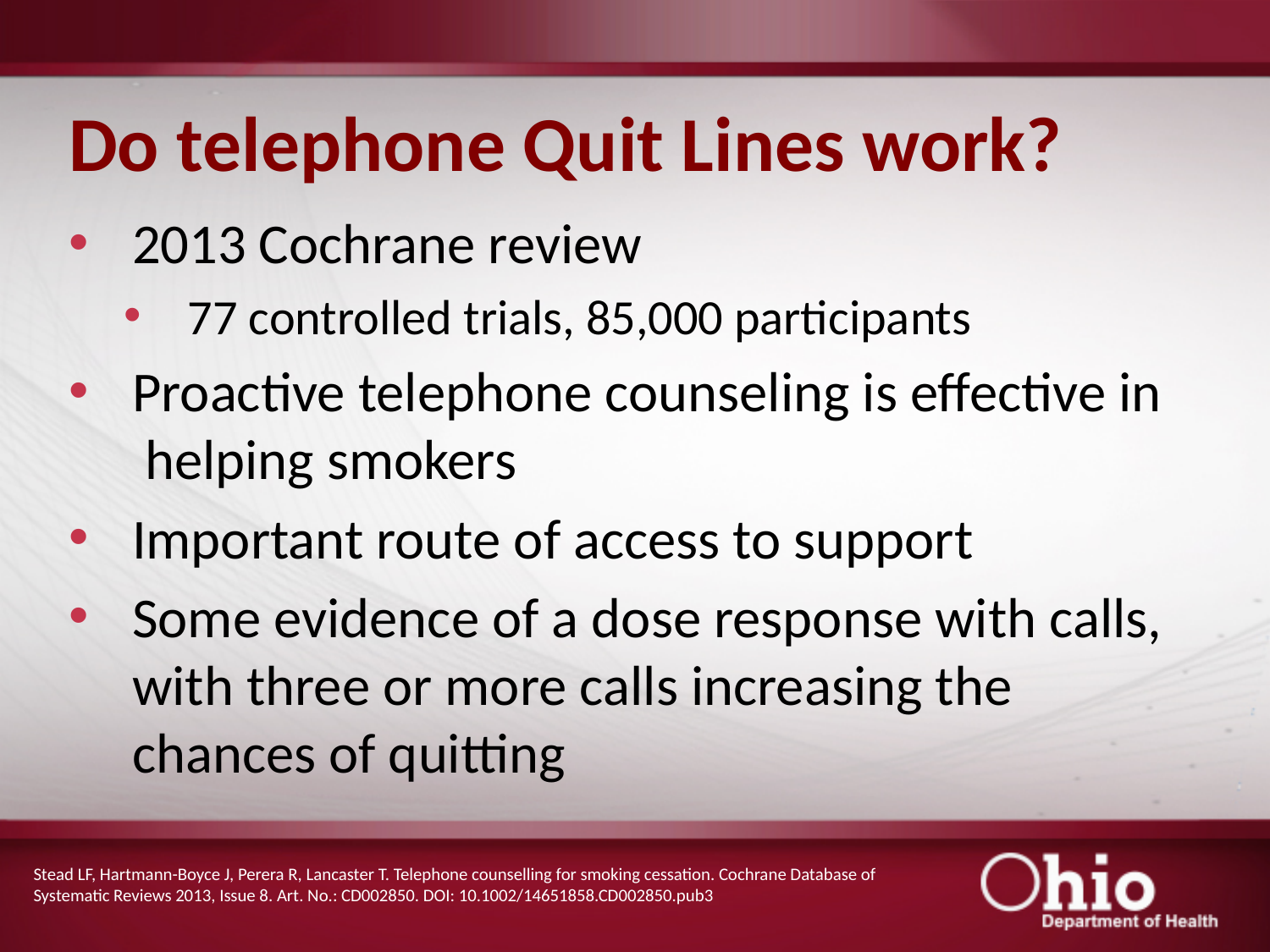

# Do telephone Quit Lines work?
2013 Cochrane review
77 controlled trials, 85,000 participants
Proactive telephone counseling is effective in  helping smokers
Important route of access to support
Some evidence of a dose response with calls, with three or more calls increasing the chances of quitting
Stead LF, Hartmann-Boyce J, Perera R, Lancaster T. Telephone counselling for smoking cessation. Cochrane Database of Systematic Reviews 2013, Issue 8. Art. No.: CD002850. DOI: 10.1002/14651858.CD002850.pub3